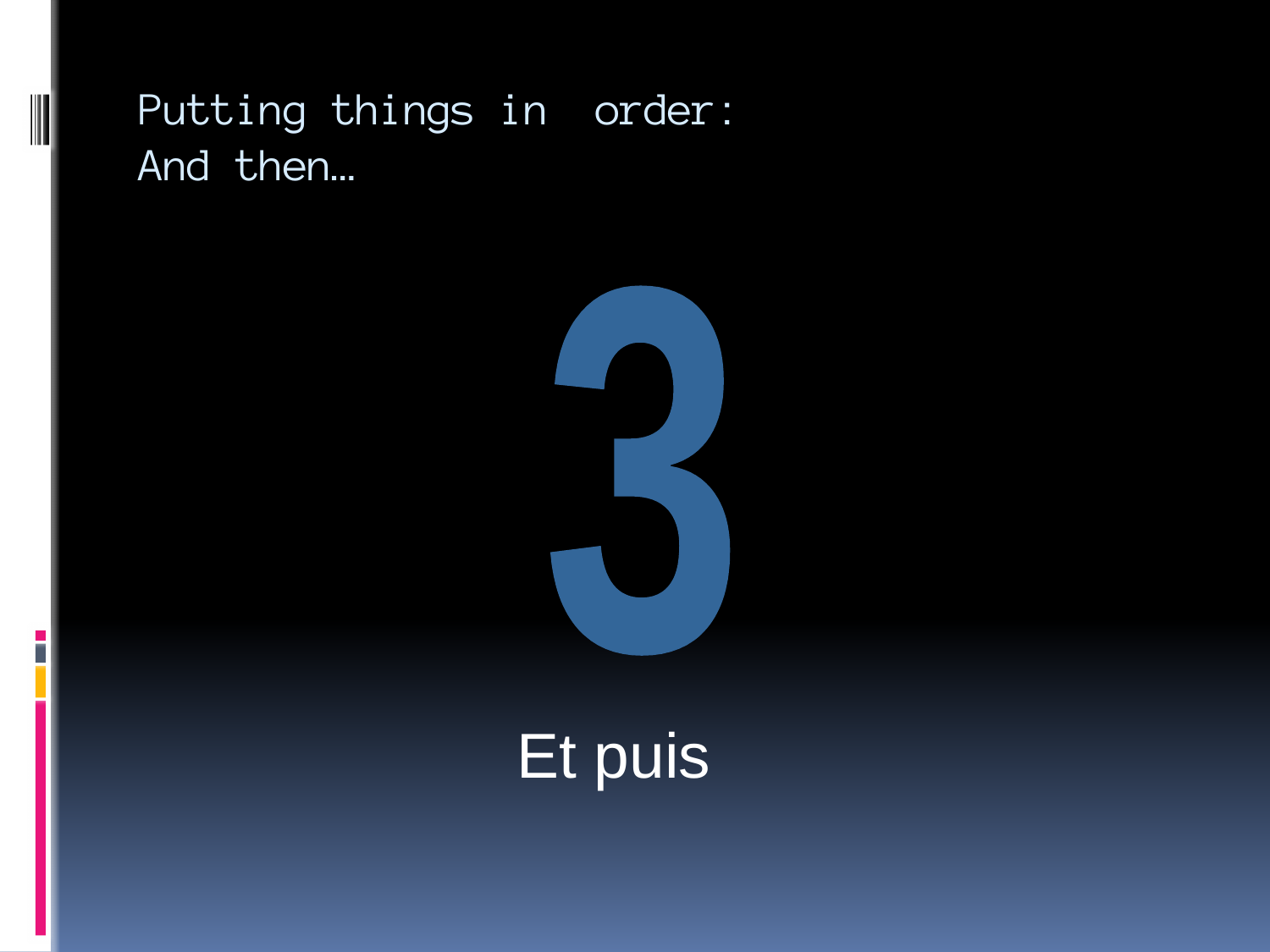

# Putting things in  order: And then…
3
Et puis